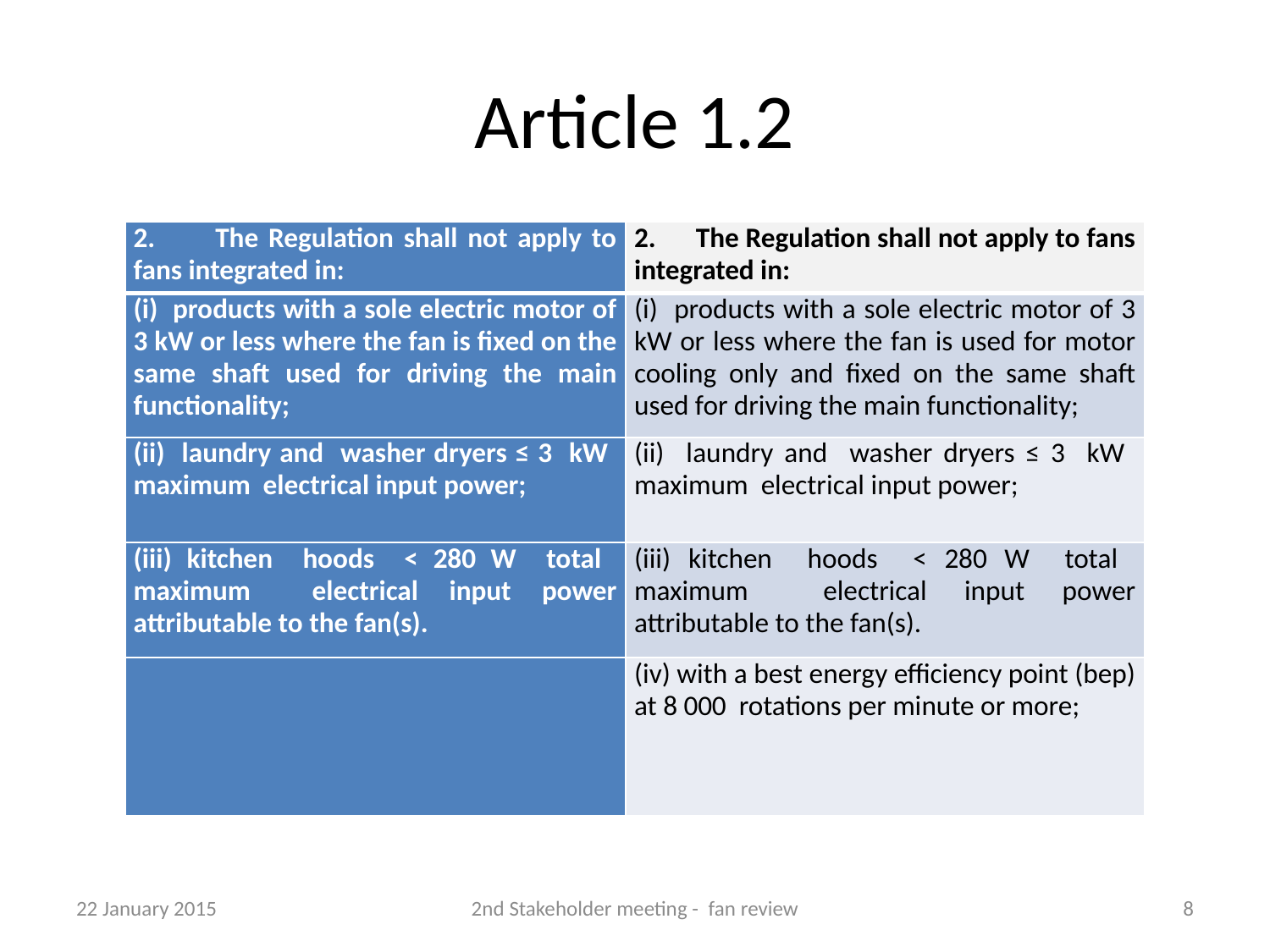

# Article 1.2
| 2. The Regulation shall not apply to fans integrated in: | 2. The Regulation shall not apply to fans integrated in: |
| --- | --- |
| (i) products with a sole electric motor of 3 kW or less where the fan is fixed on the same shaft used for driving the main functionality; | (i) products with a sole electric motor of 3 kW or less where the fan is used for motor cooling only and fixed on the same shaft used for driving the main functionality; |
| (ii) laundry and washer dryers ≤ 3 kW maximum electrical input power; | (ii) laundry and washer dryers ≤ 3 kW maximum electrical input power; |
| (iii) kitchen hoods < 280 W total maximum electrical input power attributable to the fan(s). | (iii) kitchen hoods < 280 W total maximum electrical input power attributable to the fan(s). |
|  | (iv) with a best energy efficiency point (bep) at 8 000 rotations per minute or more; |
22 January 2015
2nd Stakeholder meeting -  fan review
8